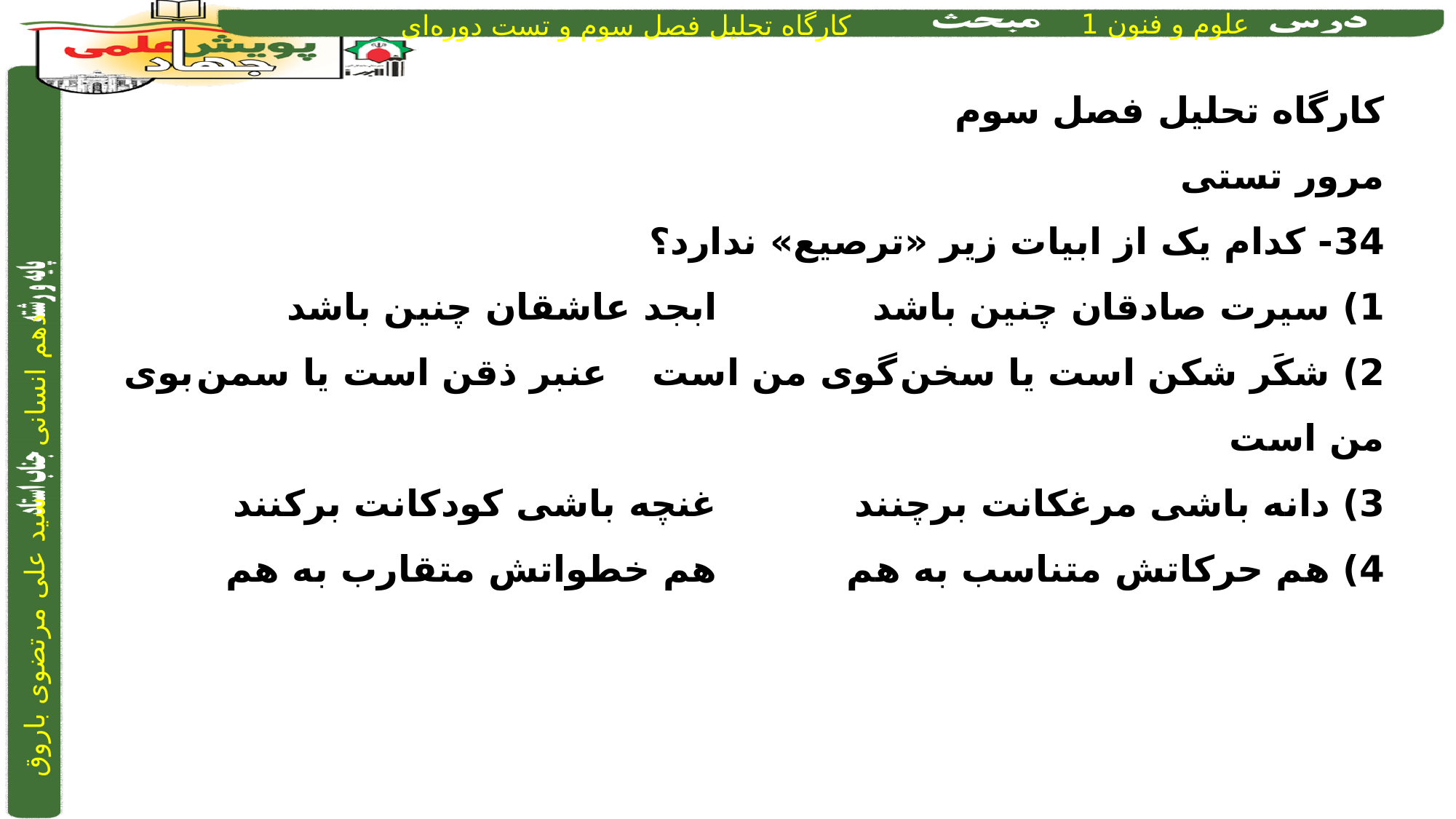

کارگاه تحلیل فصل سوم
مرور تستی
34- کدام یک از ابیات زیر «ترصیع» ندارد؟
1)	 سیرت صادقان چنین باشد		 	 ابجد عاشقان چنین باشد
2)	 شکَر شکن است یا سخن گوی من است	 	 عنبر ذقن است یا سمن بوی من است
3)	 دانه باشی مرغکانت برچنند		 	 غنچه باشی کودکانت برکنند
4)	 هم حرکاتش متناسب به هم		 	 هم خطواتش متقارب به هم